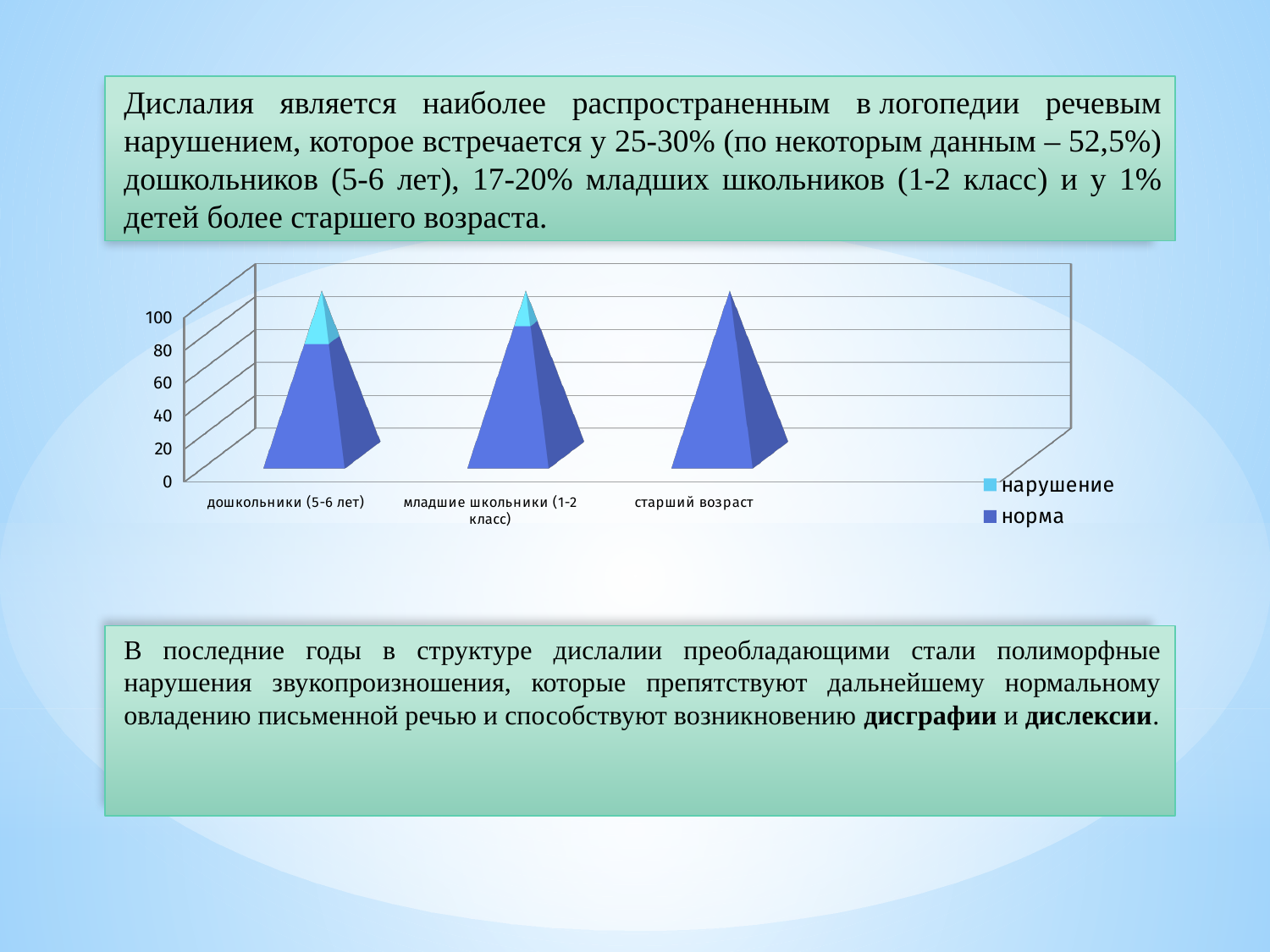

Дислалия является наиболее распространенным в логопедии речевым нарушением, которое встречается у 25-30% (по некоторым данным – 52,5%) дошкольников (5-6 лет), 17-20% младших школьников (1-2 класс) и у 1% детей более старшего возраста.

[unsupported chart]

В последние годы в структуре дислалии преобладающими стали полиморфные нарушения звукопроизношения, которые препятствуют дальнейшему нормальному овладению письменной речью и способствуют возникновению дисграфии и дислексии.